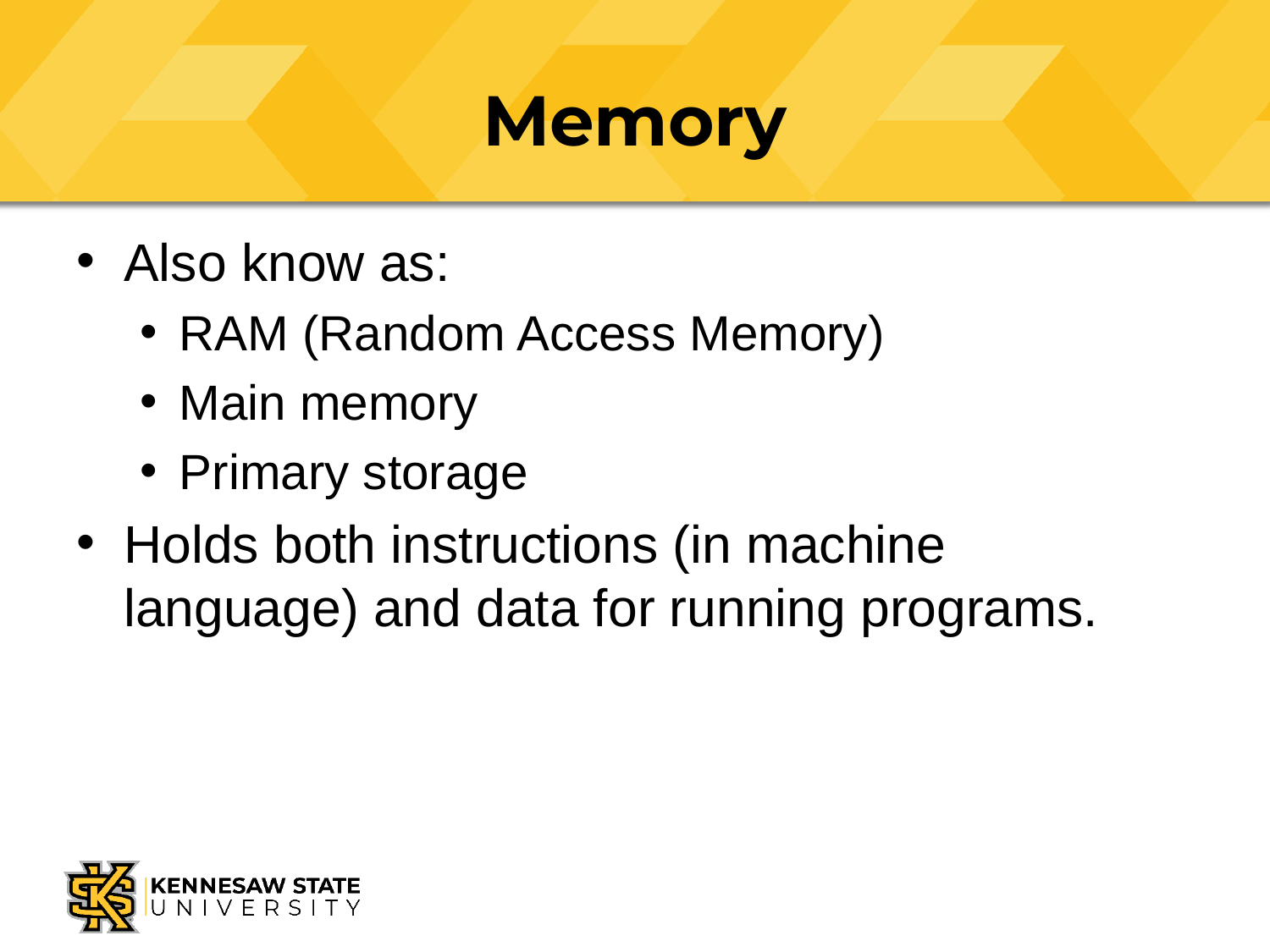

# Memory
Also know as:
RAM (Random Access Memory)
Main memory
Primary storage
Holds both instructions (in machine language) and data for running programs.